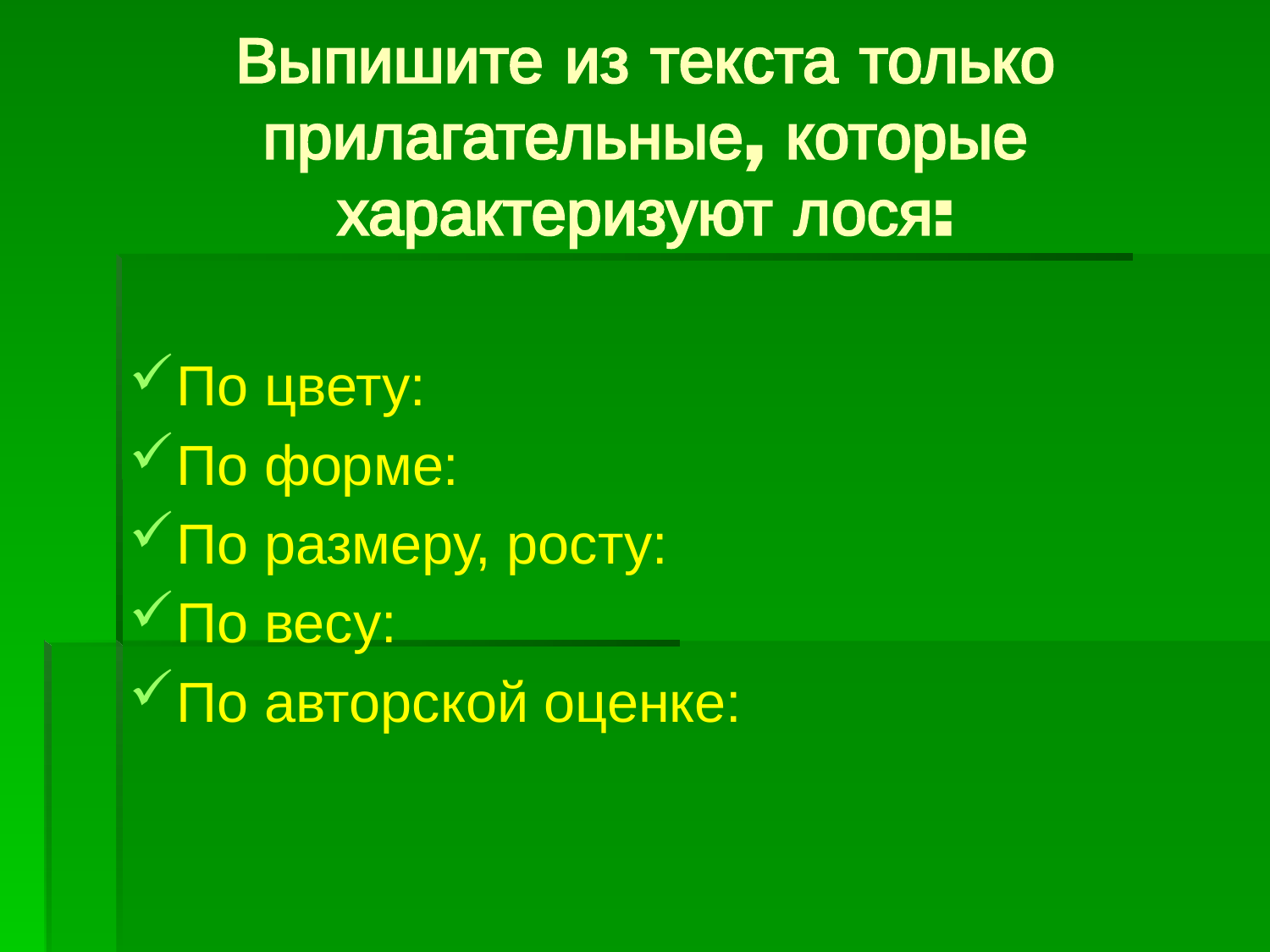

# Выпишите из текста только прилагательные, которые характеризуют лося:

По цвету:
По форме:
По размеру, росту:
По весу:
По авторской оценке: